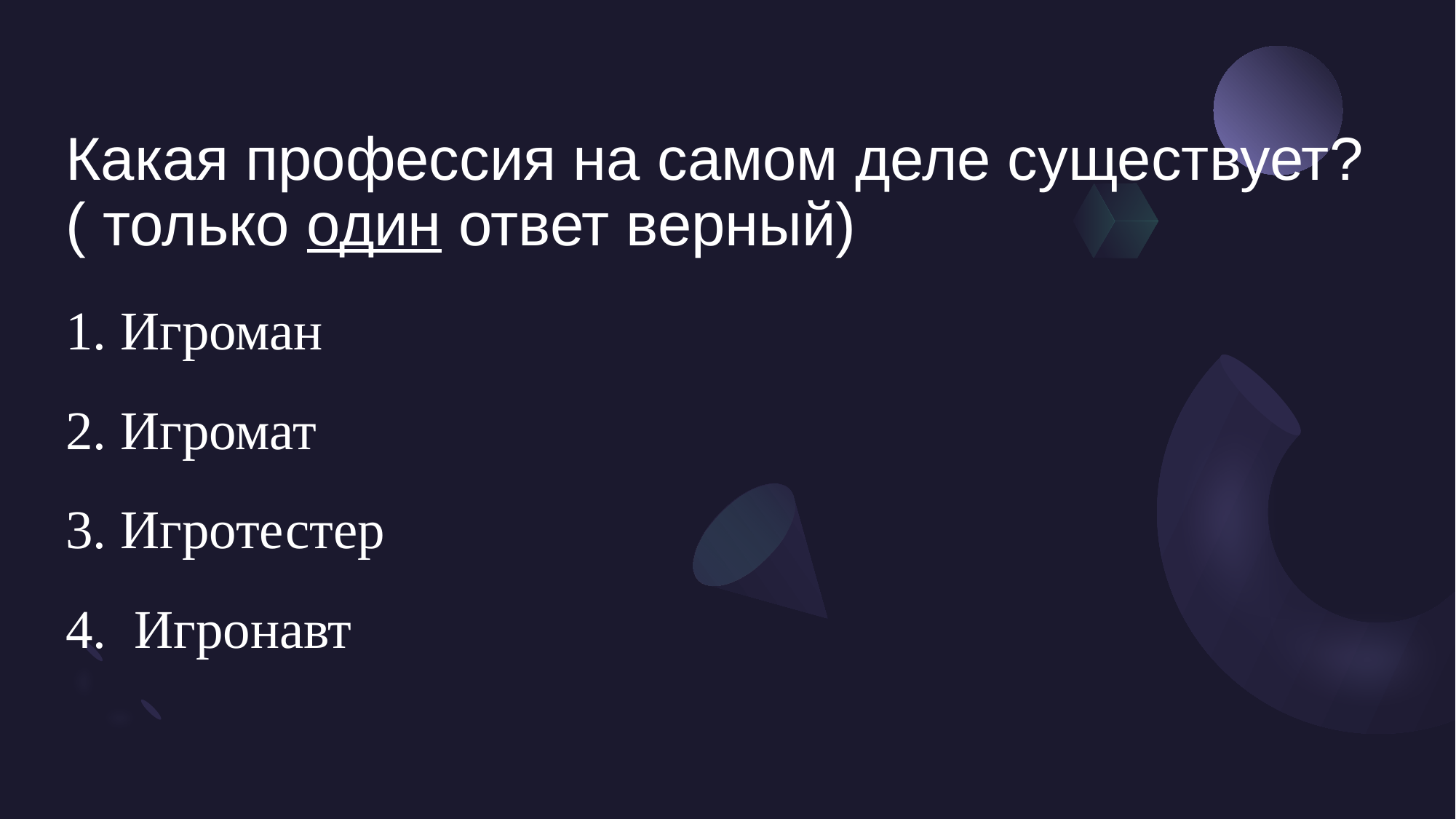

# Какая профессия на самом деле существует? ( только один ответ верный)
1. Игроман
2. Игромат
3. Игротестер
4.  Игронавт